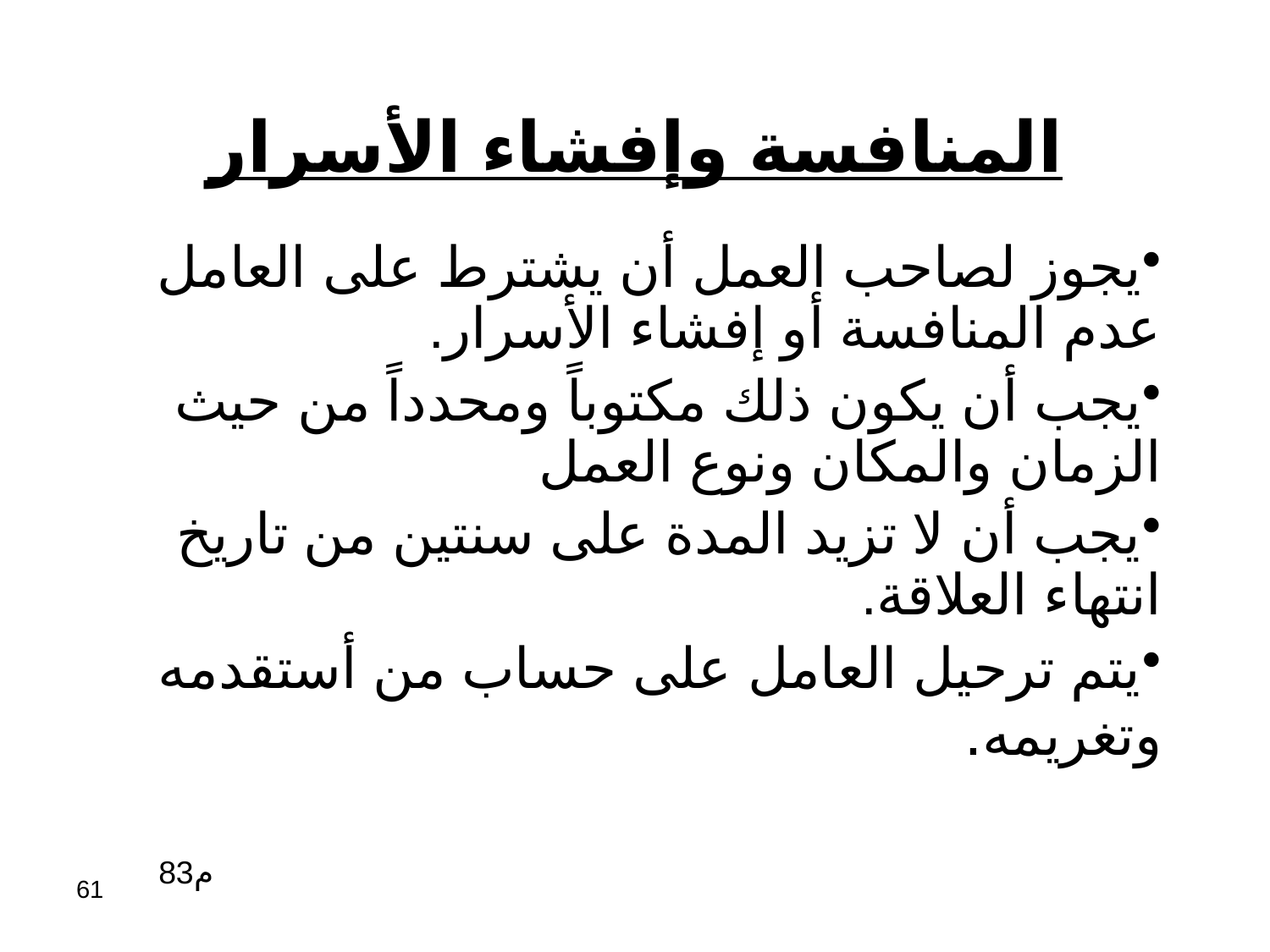

# المنافسة وإفشاء الأسرار
يجوز لصاحب العمل أن يشترط على العامل عدم المنافسة أو إفشاء الأسرار.
يجب أن يكون ذلك مكتوباً ومحدداً من حيث  الزمان والمكان ونوع العمل
يجب أن لا تزيد المدة على سنتين من تاريخ انتهاء العلاقة.
يتم ترحيل العامل على حساب من أستقدمه وتغريمه.

                                                                                                     م83
61